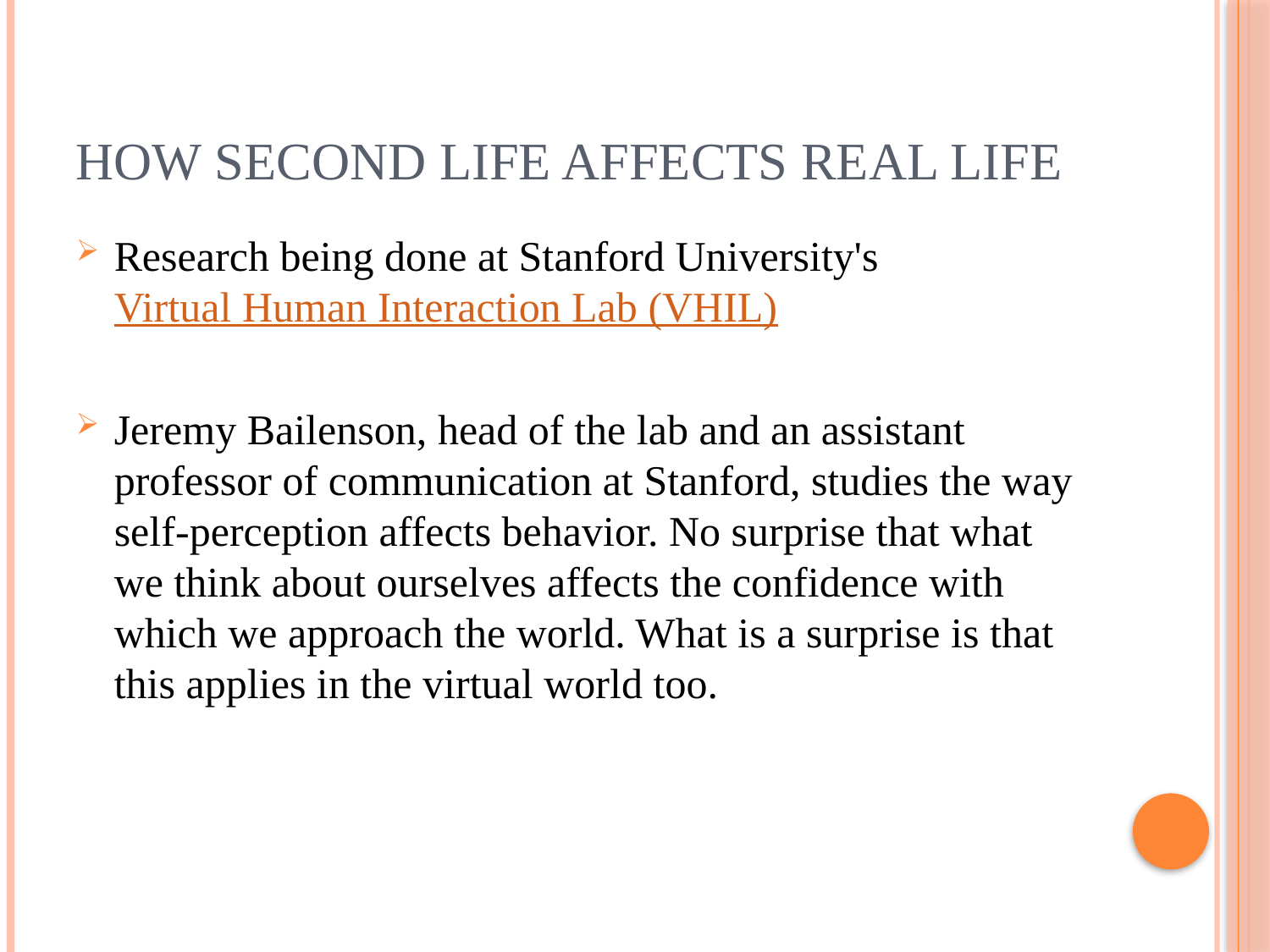

# How Second life affects real life
Research being done at Stanford University's Virtual Human Interaction Lab (VHIL)

Jeremy Bailenson, head of the lab and an assistant professor of communication at Stanford, studies the way self-perception affects behavior. No surprise that what we think about ourselves affects the confidence with which we approach the world. What is a surprise is that this applies in the virtual world too.